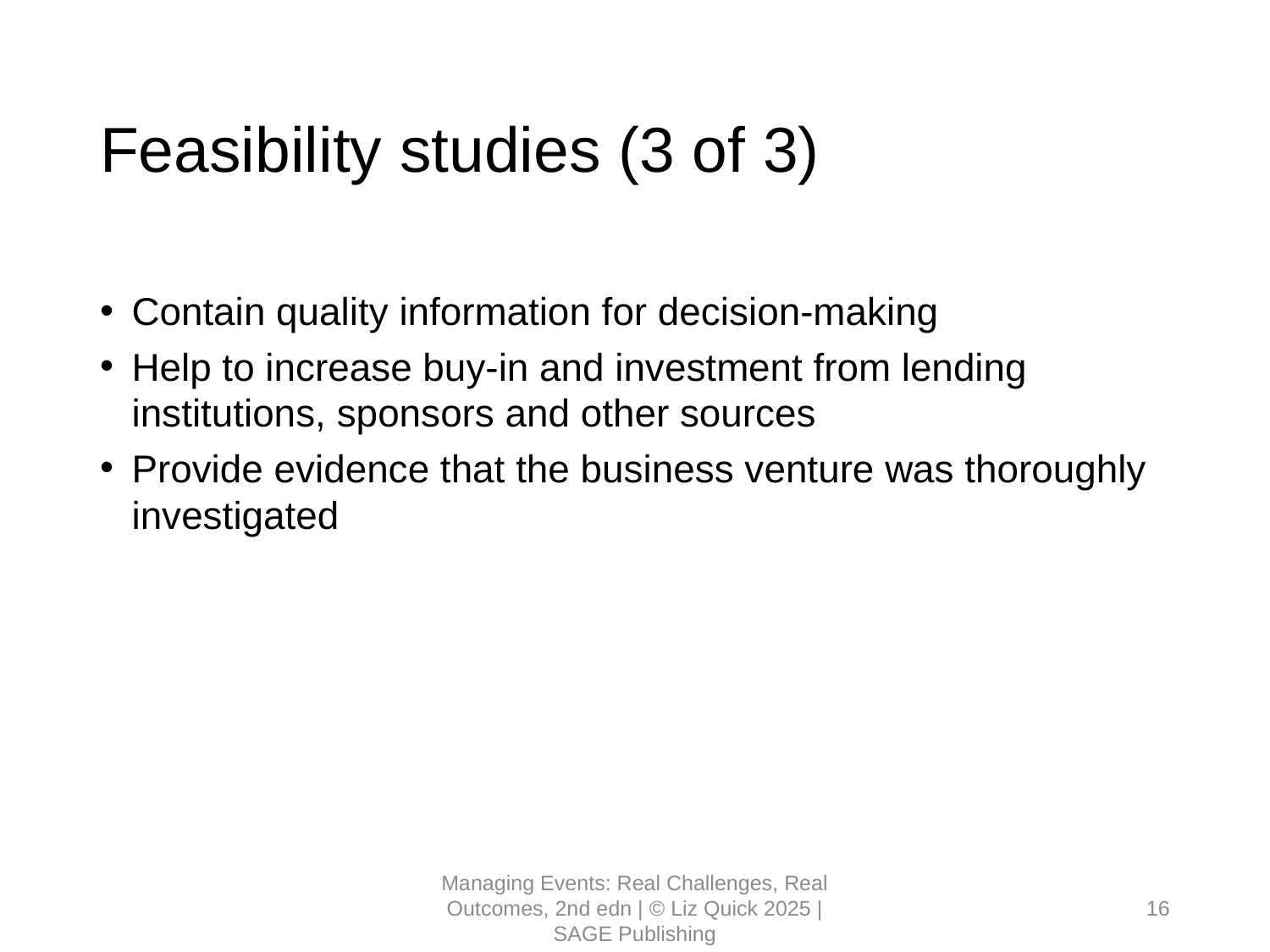

# Feasibility studies (3 of 3)
Contain quality information for decision-making
Help to increase buy-in and investment from lending institutions, sponsors and other sources
Provide evidence that the business venture was thoroughly investigated
Managing Events: Real Challenges, Real Outcomes, 2nd edn | © Liz Quick 2025 | SAGE Publishing
16